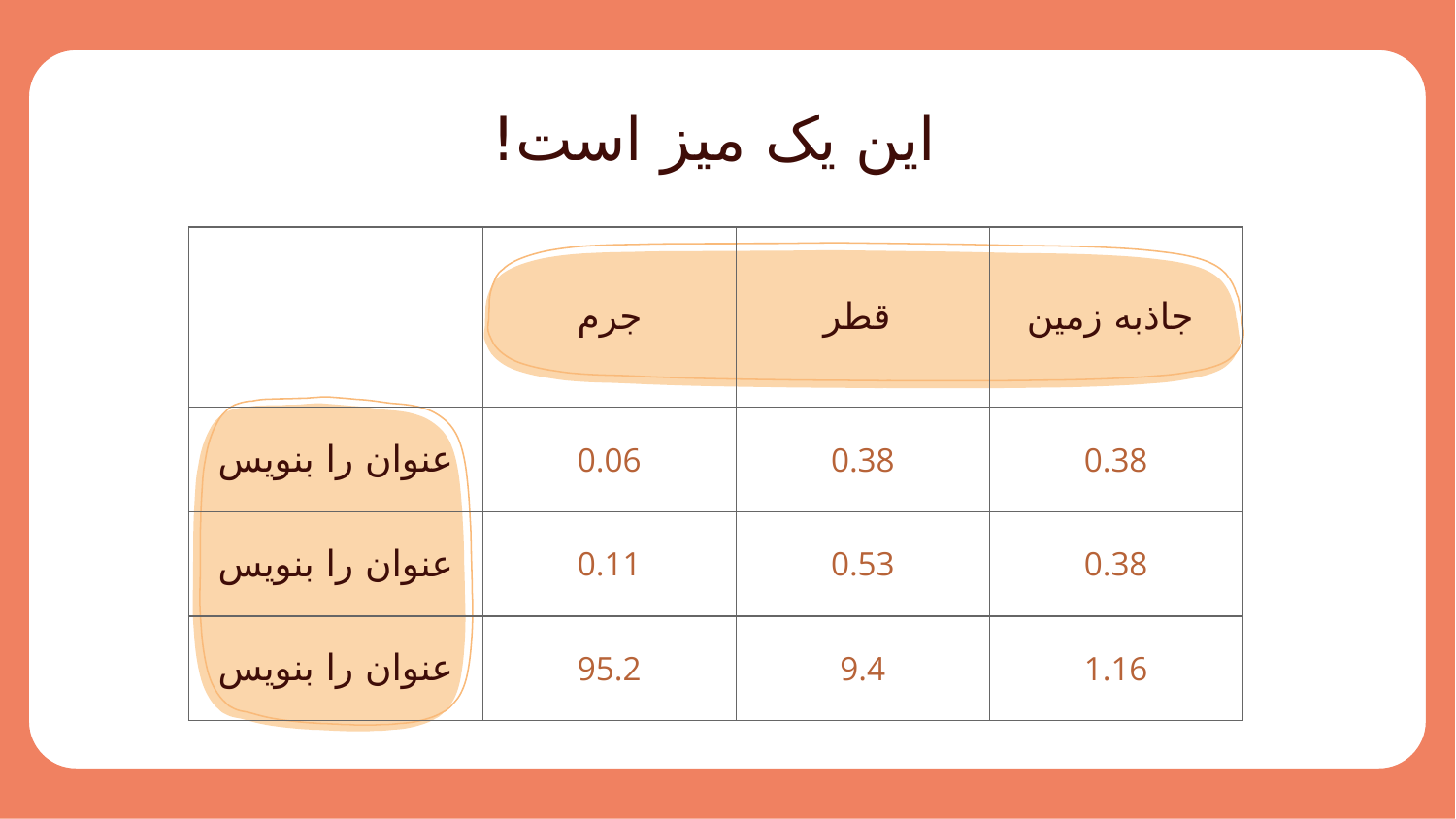

این یک میز است!
|  | جرم | قطر | جاذبه زمین |
| --- | --- | --- | --- |
| عنوان را بنویس | 0.06 | 0.38 | 0.38 |
| عنوان را بنویس | 0.11 | 0.53 | 0.38 |
| عنوان را بنویس | 95.2 | 9.4 | 1.16 |